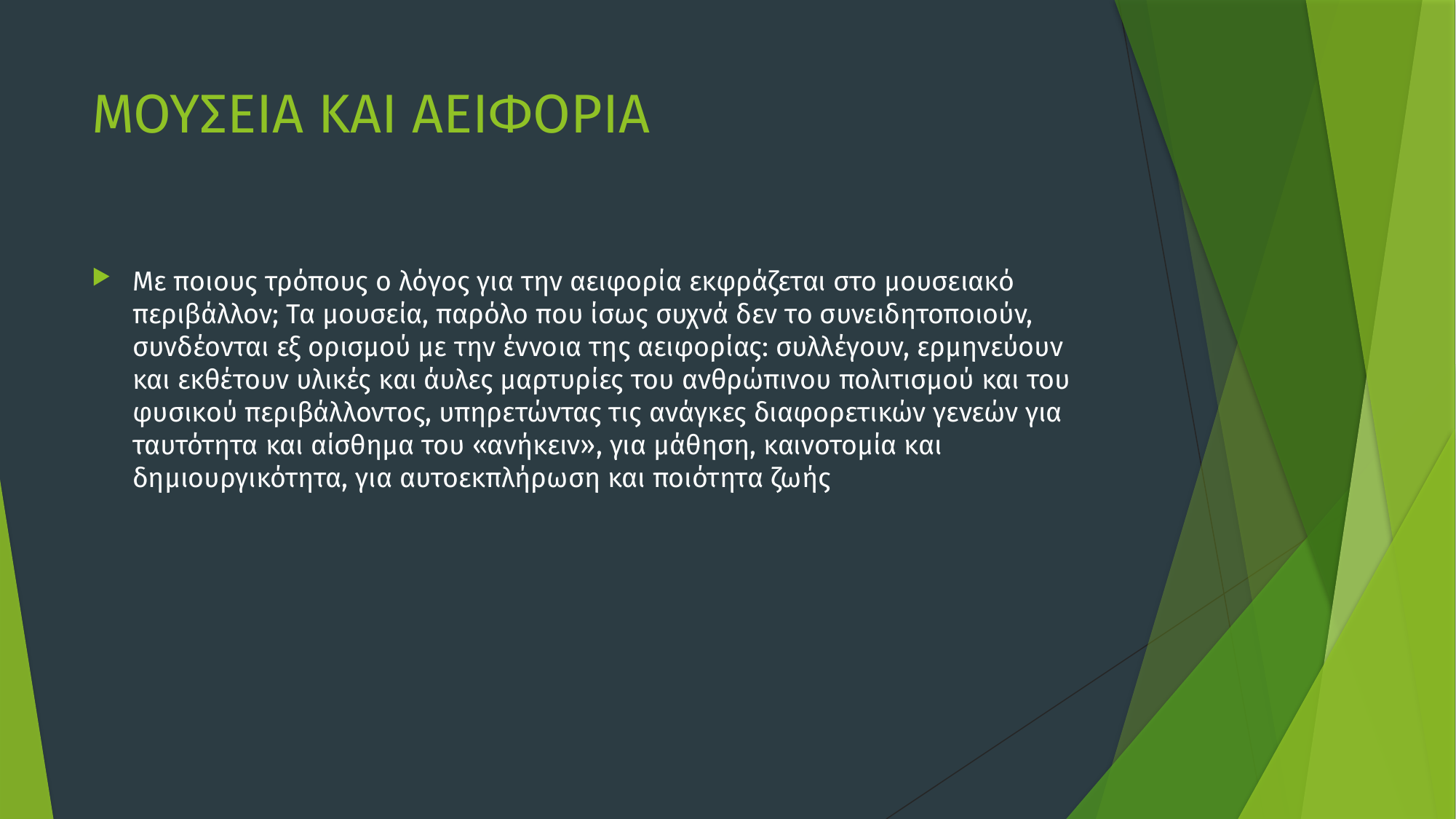

# ΜΟΥΣΕΙΑ ΚΑΙ ΑΕΙΦΟΡΙΑ
Με ποιους τρόπους ο λόγος για την αειφορία εκφράζεται στο μουσειακό περιβάλλον; Τα μουσεία, παρόλο που ίσως συχνά δεν το συνειδητοποιούν, συνδέονται εξ ορισμού με την έννοια της αειφορίας: συλλέγουν, ερμηνεύουν και εκθέτουν υλικές και άυλες μαρτυρίες του ανθρώπινου πολιτισμού και του φυσικού περιβάλλοντος, υπηρετώντας τις ανάγκες διαφορετικών γενεών για ταυτότητα και αίσθημα του «ανήκειν», για μάθηση, καινοτομία και δημιουργικότητα, για αυτοεκπλήρωση και ποιότητα ζωής